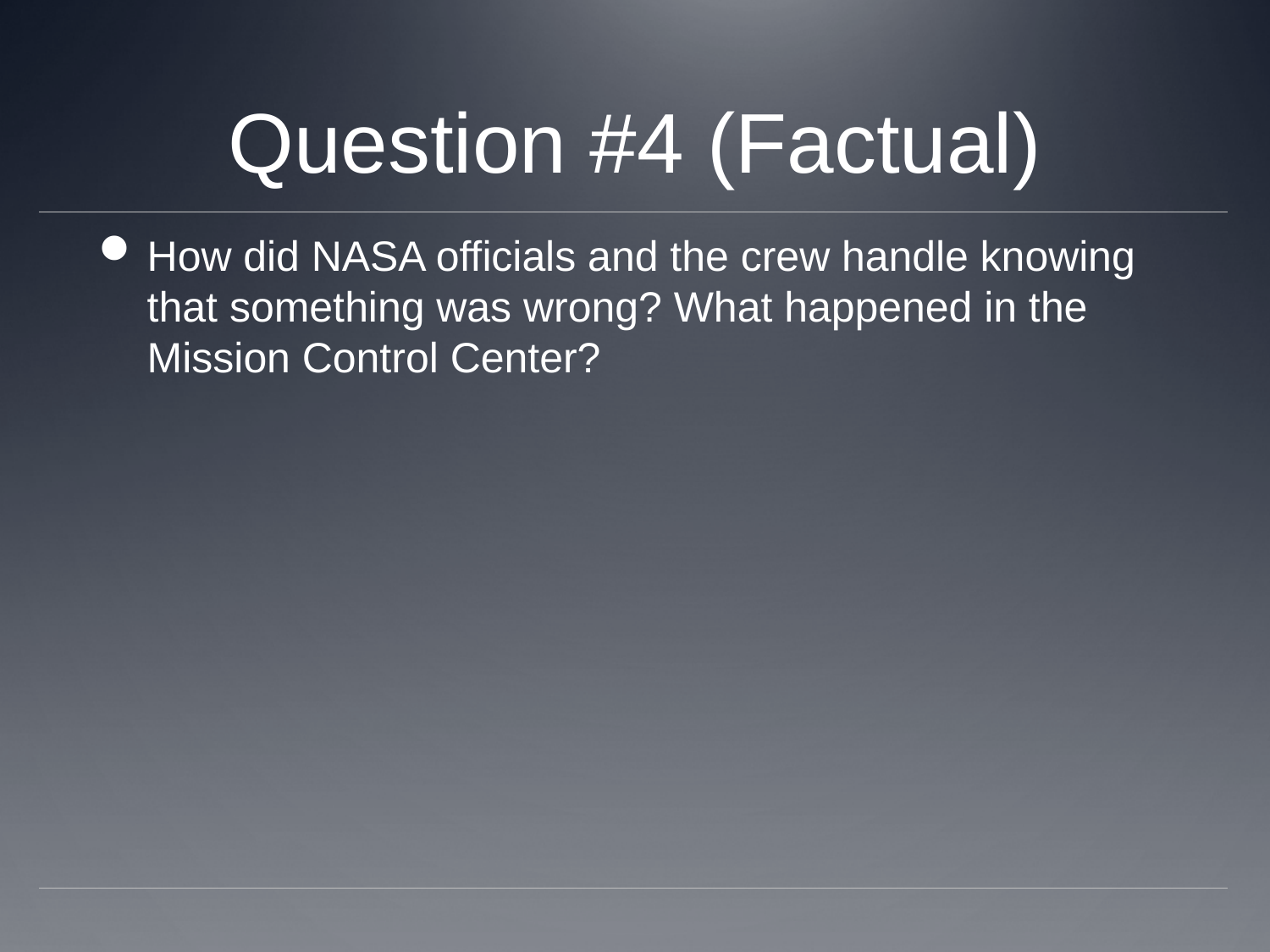

# Question #4 (Factual)
How did NASA officials and the crew handle knowing that something was wrong? What happened in the Mission Control Center?